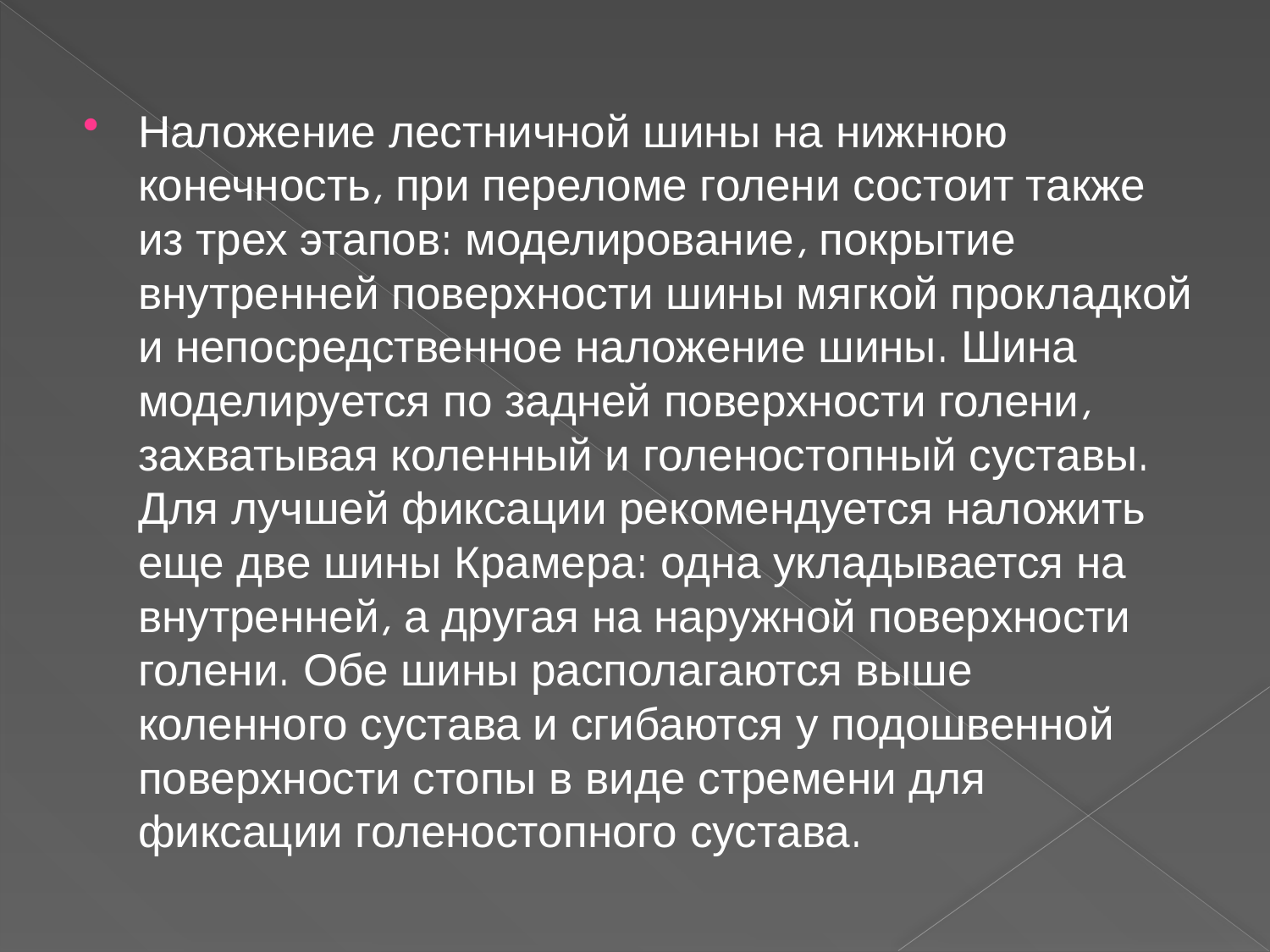

Наложение лестничной шины на нижнюю конечность, при переломе голени состоит также из трех этапов: моделирование, покрытие внутренней поверхности шины мягкой прокладкой и непосредственное наложение шины. Шина моделируется по задней поверхности голени, захватывая коленный и голеностопный суставы. Для лучшей фиксации рекомендуется наложить еще две шины Крамера: одна укладывается на внутренней, а другая на наружной поверхности голени. Обе шины располагаются выше коленного сустава и сгибаются у подошвенной поверхности стопы в виде стремени для фиксации голеностопного сустава.